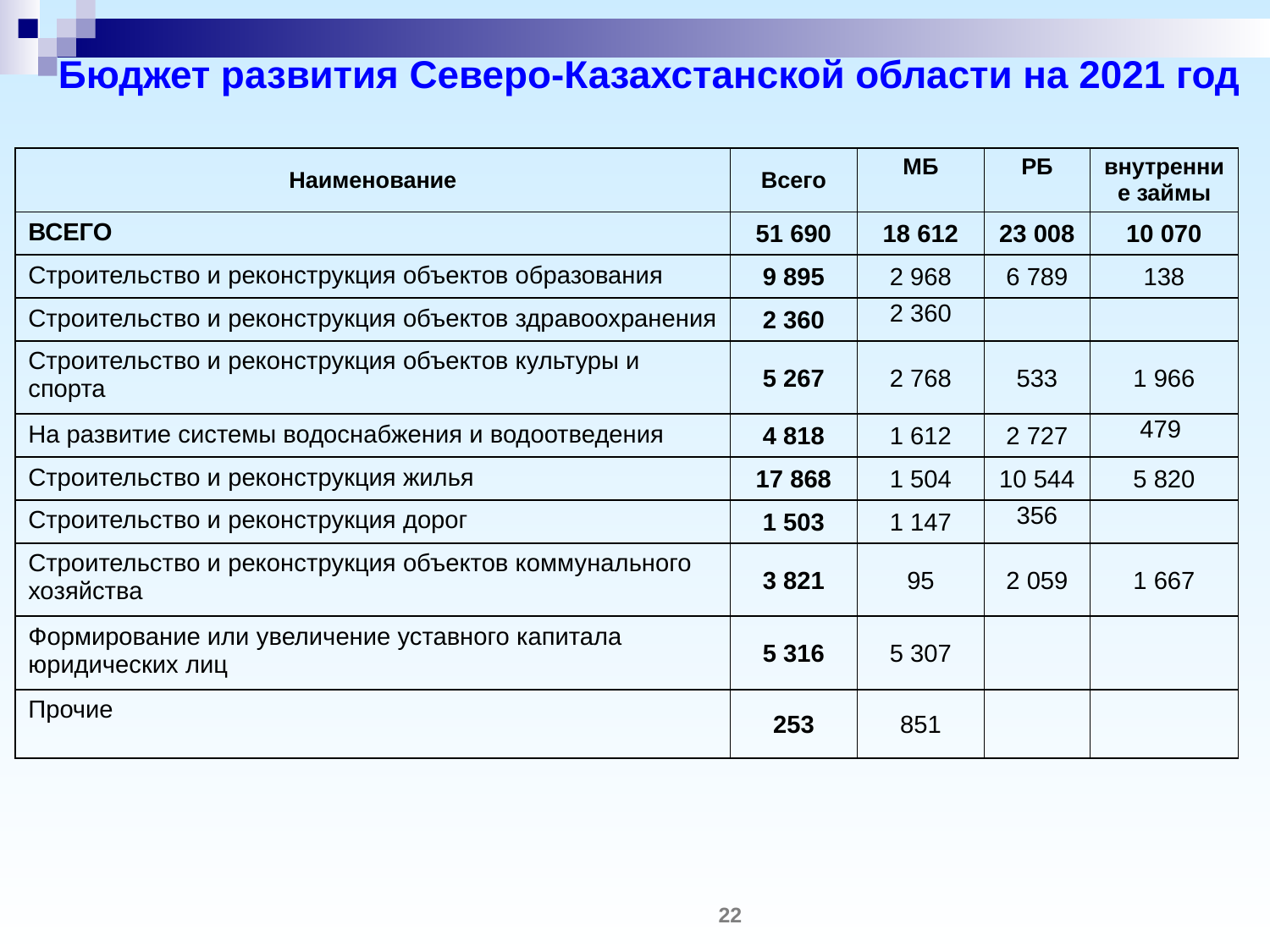

Бюджет развития Северо-Казахстанской области на 2021 год

| Наименование | Всего | МБ | РБ | внутренние займы |
| --- | --- | --- | --- | --- |
| ВСЕГО | 51 690 | 18 612 | 23 008 | 10 070 |
| Строительство и реконструкция объектов образования | 9 895 | 2 968 | 6 789 | 138 |
| Строительство и реконструкция объектов здравоохранения | 2 360 | 2 360 |  |  |
| Строительство и реконструкция объектов культуры и спорта | 5 267 | 2 768 | 533 | 1 966 |
| На развитие системы водоснабжения и водоотведения | 4 818 | 1 612 | 2 727 | 479 |
| Строительство и реконструкция жилья | 17 868 | 1 504 | 10 544 | 5 820 |
| Строительство и реконструкция дорог | 1 503 | 1 147 | 356 |  |
| Строительство и реконструкция объектов коммунального хозяйства | 3 821 | 95 | 2 059 | 1 667 |
| Формирование или увеличение уставного капитала юридических лиц | 5 316 | 5 307 |  |  |
| Прочие | 253 | 851 |  |  |
22